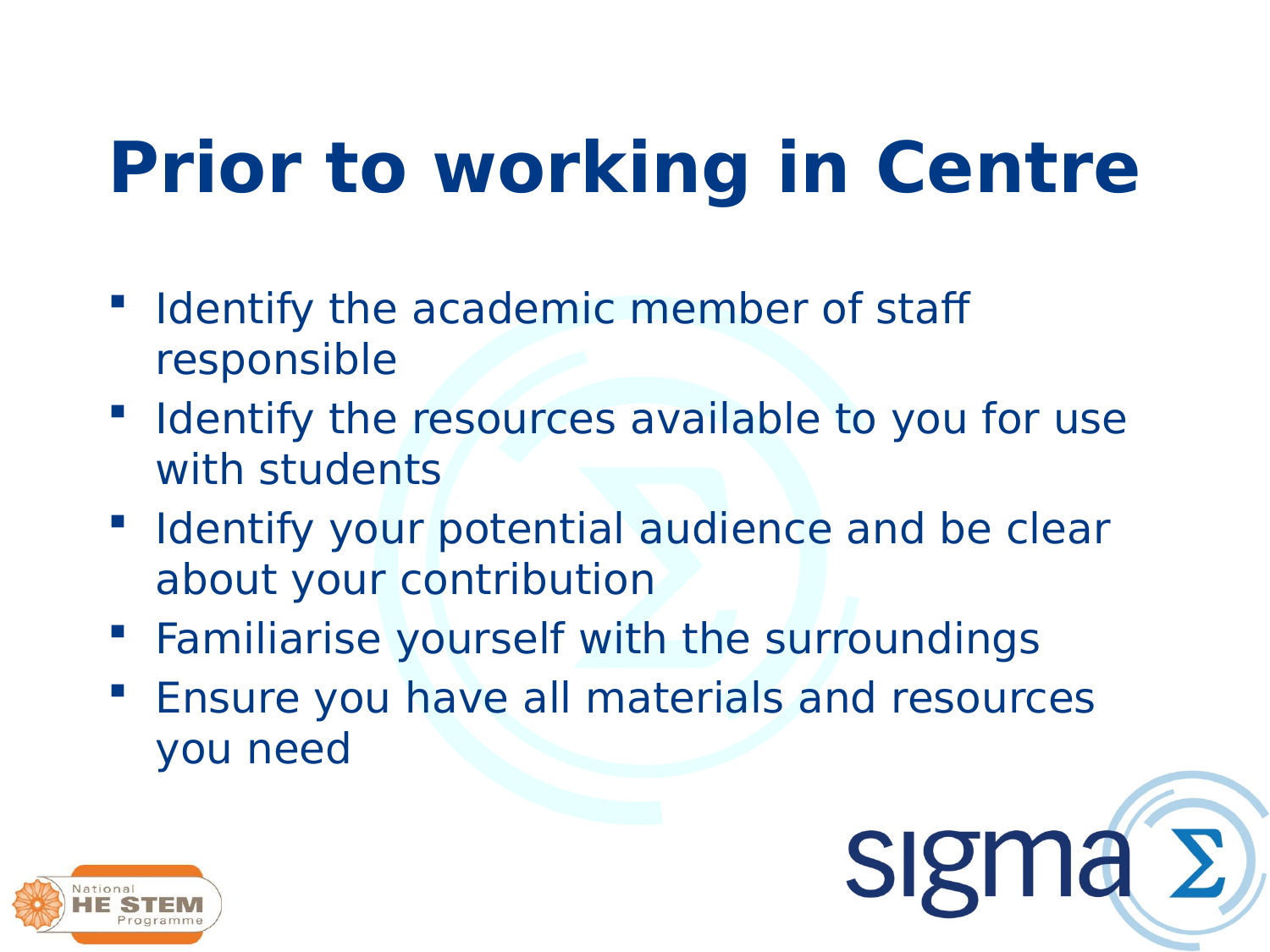

# Prior to working in Centre
Identify the academic member of staff responsible
Identify the resources available to you for use with students
Identify your potential audience and be clear about your contribution
Familiarise yourself with the surroundings
Ensure you have all materials and resources you need